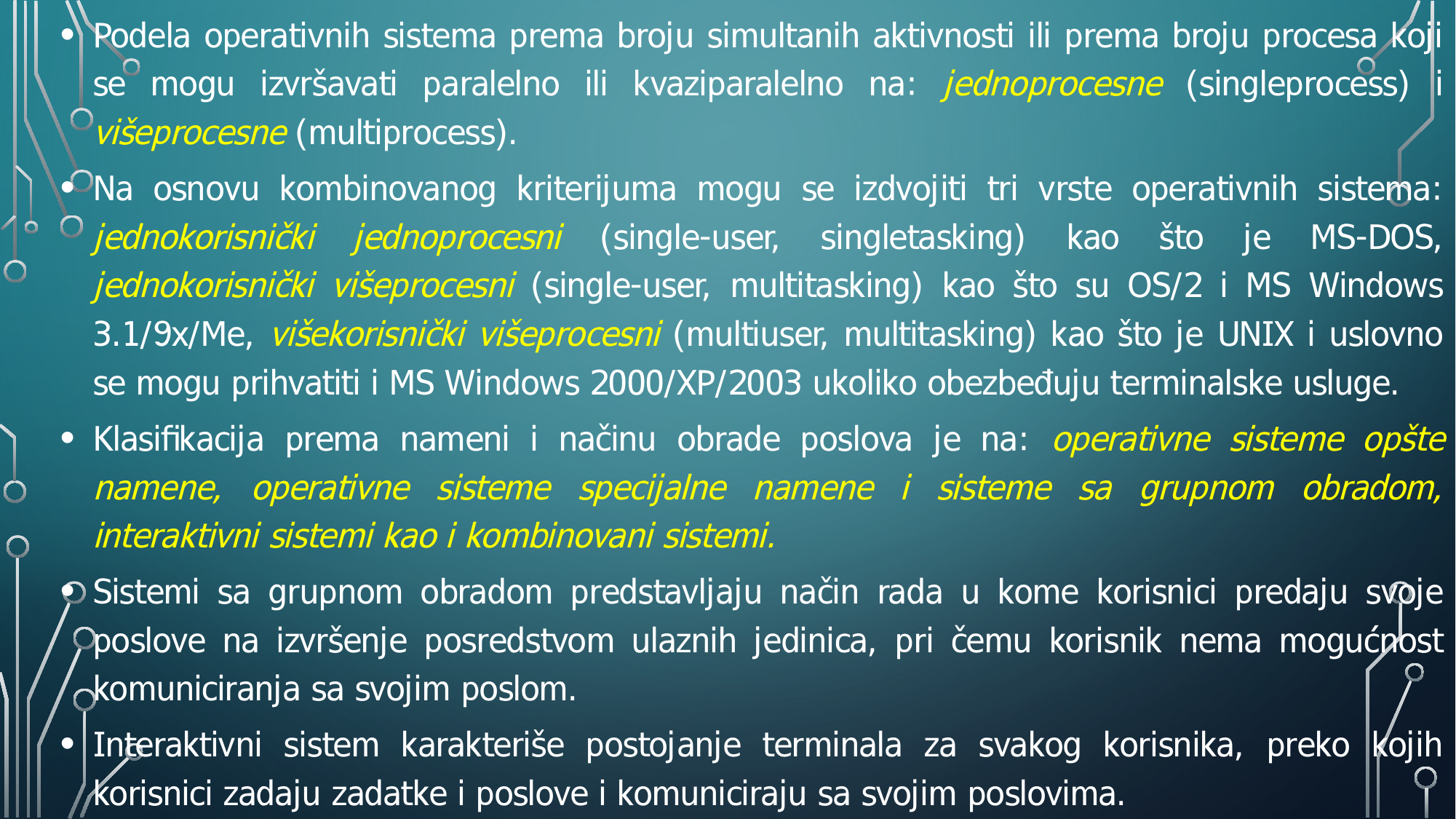

Podela operativnih sistema prema broju simultanih aktivnosti ili prema broju procesa koji se mogu izvršavati paralelno ili kvaziparalelno na: jednoprocesne (singleprocess) i višeprocesne (multiprocess).
Na osnovu kombinovanog kriterijuma mogu se izdvojiti tri vrste operativnih sistema: jednokorisnički jednoprocesni (single-user, singletasking) kao što je MS-DOS, jednokorisnički višeprocesni (single-user, multitasking) kao što su OS/2 i MS Windows 3.1/9x/Me, višekorisnički višeprocesni (multiuser, multitasking) kao što je UNIX i uslovno se mogu prihvatiti i MS Windows 2000/XP/2003 ukoliko obezbeđuju terminalske usluge.
Klasifikacija prema nameni i načinu obrade poslova je na: operativne sisteme opšte namene, operativne sisteme specijalne namene i sisteme sa grupnom obradom, interaktivni sistemi kao i kombinovani sistemi.
Sistemi sa grupnom obradom predstavljaju način rada u kome korisnici predaju svoje poslove na izvršenje posredstvom ulaznih jedinica, pri čemu korisnik nema mogućnost komuniciranja sa svojim poslom.
Interaktivni sistem karakteriše postojanje terminala za svakog korisnika, preko kojih korisnici zadaju zadatke i poslove i komuniciraju sa svojim poslovima.